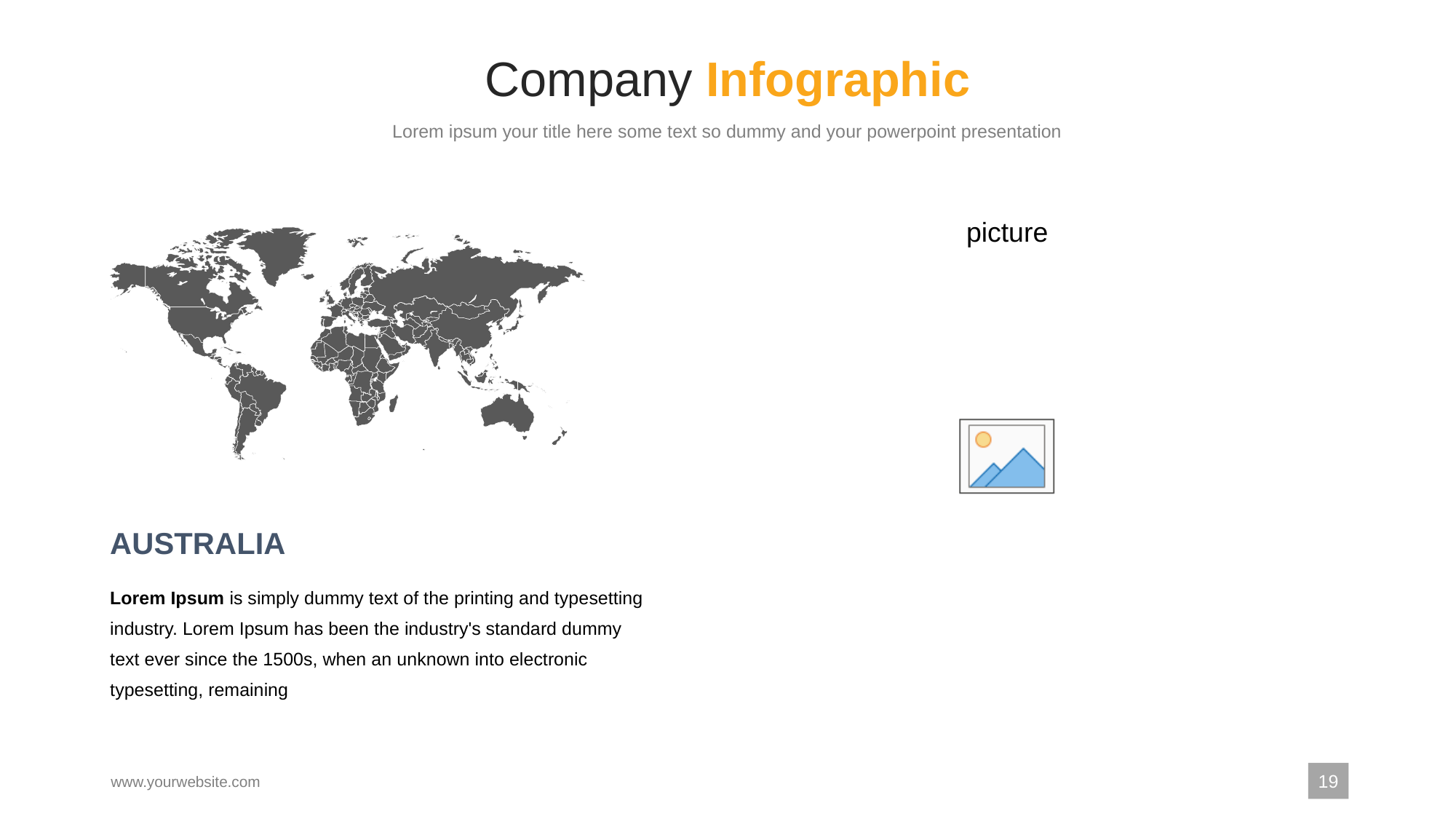

Company Infographic
Lorem ipsum your title here some text so dummy and your powerpoint presentation

AUSTRALIA
Lorem Ipsum is simply dummy text of the printing and typesetting industry. Lorem Ipsum has been the industry's standard dummy text ever since the 1500s, when an unknown into electronic typesetting, remaining
19
www.yourwebsite.com